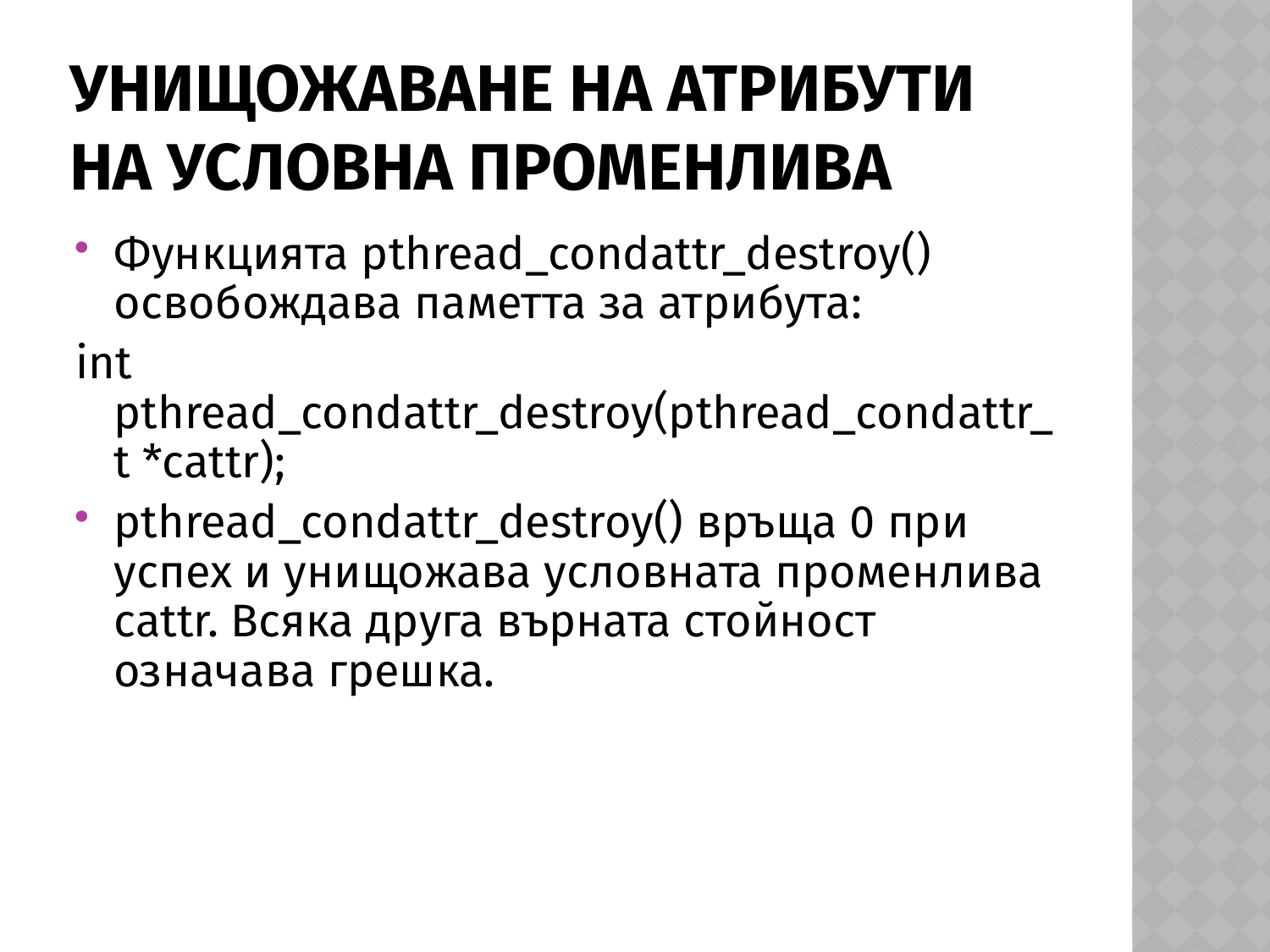

Унищожаване на атрибути на условна променлива
Функцията pthread_condattr_destroy() освобождава паметта за атрибута:
int pthread_condattr_destroy(pthread_condattr_t *cattr);
pthread_condattr_destroy() връща 0 при успех и унищожава условната променлива cattr. Всяка друга върната стойност означава грешка.